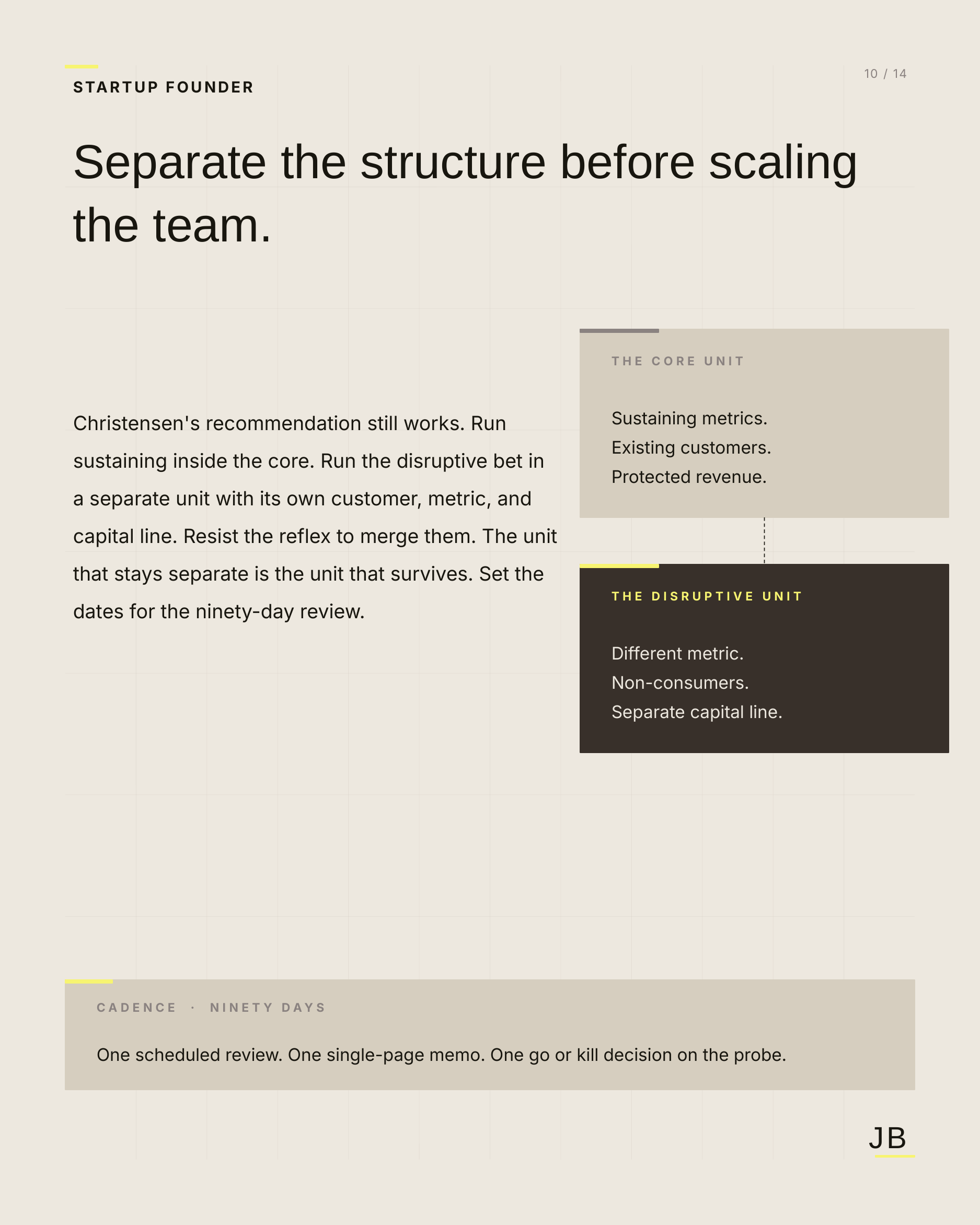

10 / 14

STARTUP FOUNDER
Separate the structure before scaling the team.

Christensen's recommendation still works. Run sustaining inside the core. Run the disruptive bet in a separate unit with its own customer, metric, and capital line. Resist the reflex to merge them. The unit that stays separate is the unit that survives. Set the dates for the ninety-day review.

THE CORE UNIT
Sustaining metrics.
Existing customers.
Protected revenue.

THE DISRUPTIVE UNIT
Different metric.
Non-consumers.
Separate capital line.

CADENCE  ·  NINETY DAYS
One scheduled review. One single-page memo. One go or kill decision on the probe.

JB